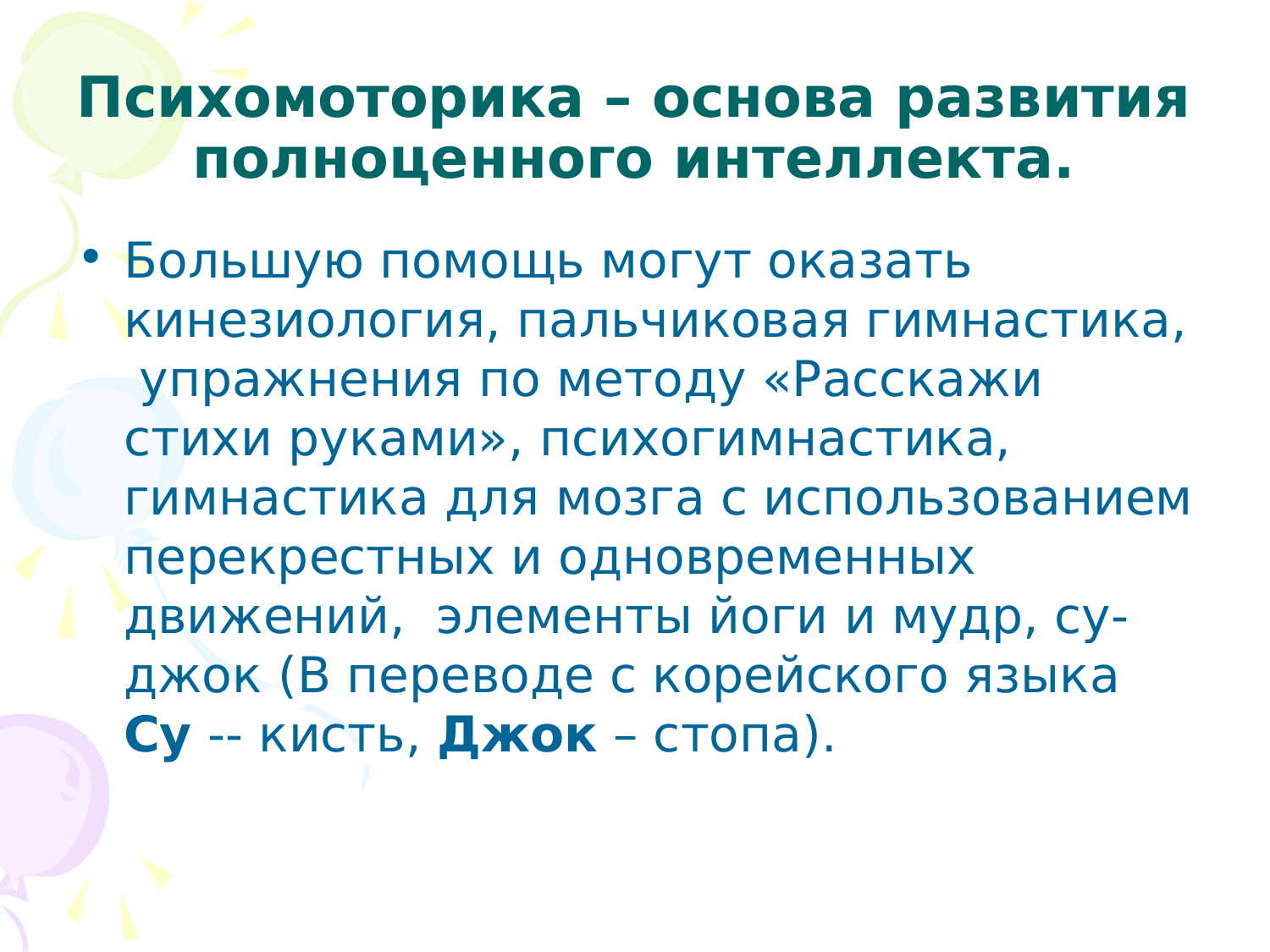

# Психомоторика – основа развития полноценного интеллекта.
Большую помощь могут оказать кинезиология, пальчиковая гимнастика,  упражнения по методу «Расскажи стихи руками», психогимнастика, гимнастика для мозга с использованием перекрестных и одновременных движений,  элементы йоги и мудр, су-джок (В переводе с корейского языка Су -- кисть, Джок – стопа).